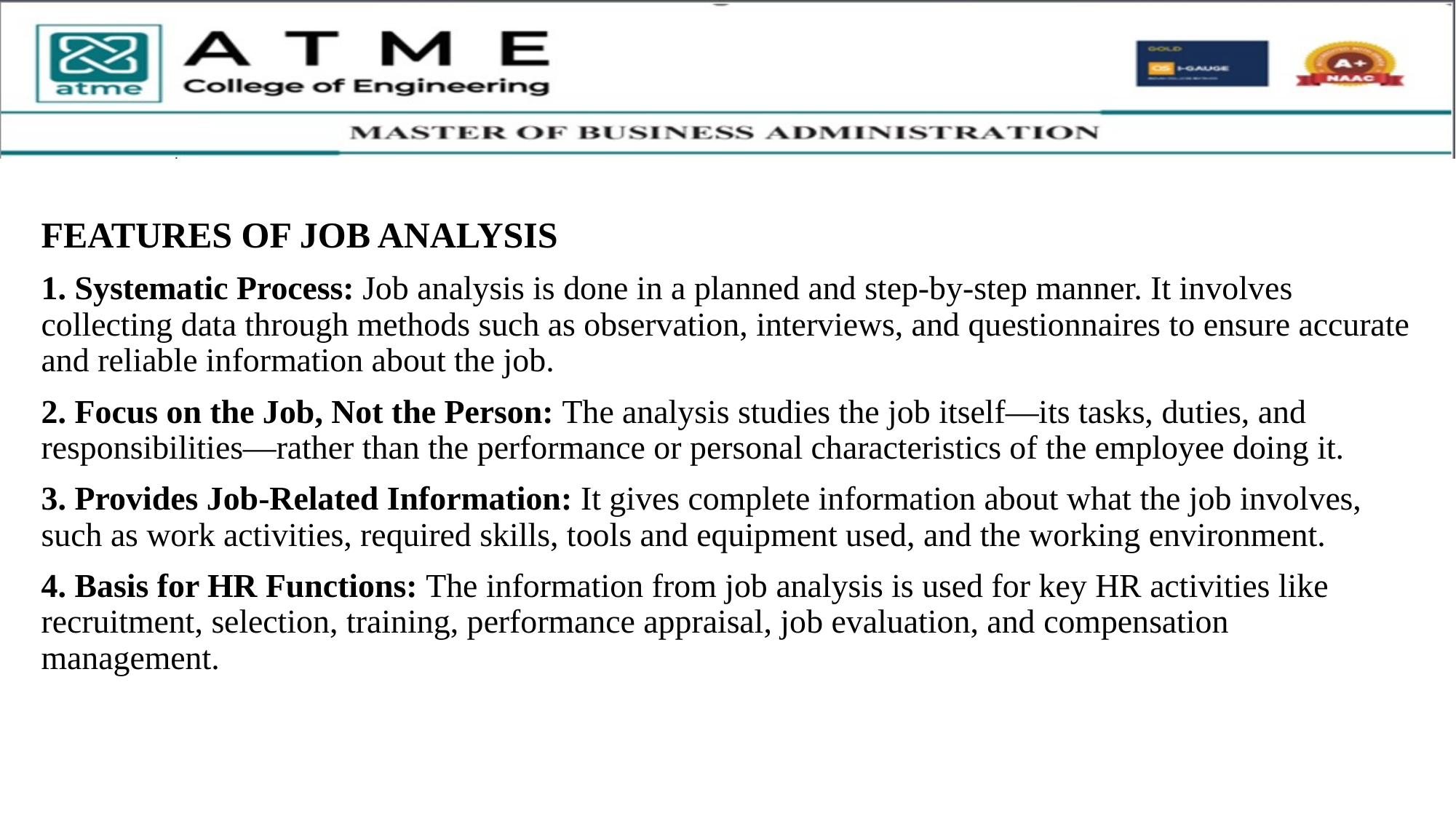

FEATURES OF JOB ANALYSIS
1. Systematic Process: Job analysis is done in a planned and step-by-step manner. It involves collecting data through methods such as observation, interviews, and questionnaires to ensure accurate and reliable information about the job.
2. Focus on the Job, Not the Person: The analysis studies the job itself—its tasks, duties, and responsibilities—rather than the performance or personal characteristics of the employee doing it.
3. Provides Job-Related Information: It gives complete information about what the job involves, such as work activities, required skills, tools and equipment used, and the working environment.
4. Basis for HR Functions: The information from job analysis is used for key HR activities like recruitment, selection, training, performance appraisal, job evaluation, and compensation management.